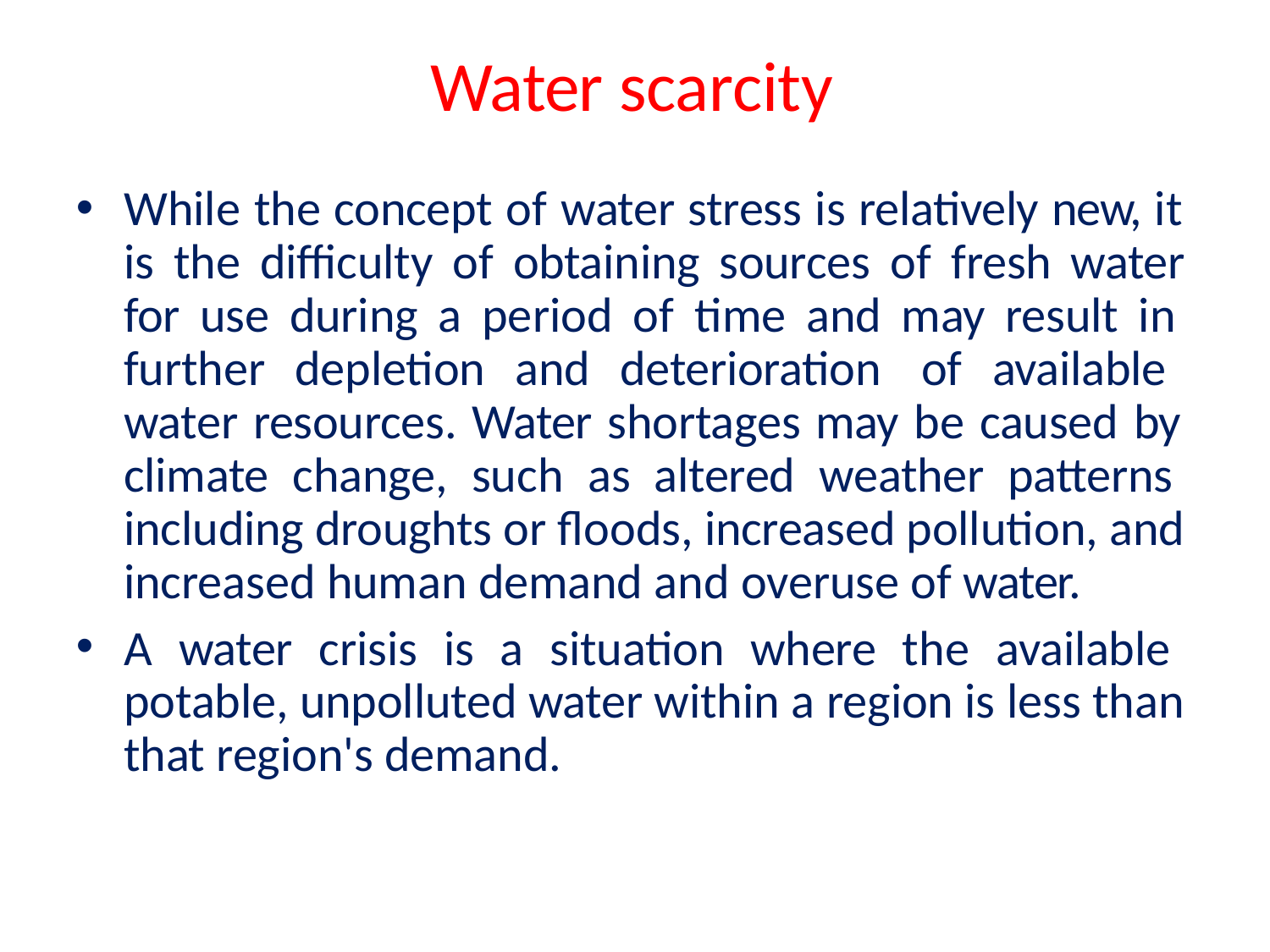

# Water scarcity
While the concept of water stress is relatively new, it  is the difficulty of obtaining sources of fresh water  for use during a period of time and may result in  further depletion and deterioration of available  water resources. Water shortages may be caused by  climate change, such as altered weather patterns  including droughts or floods, increased pollution, and  increased human demand and overuse of water.
A water crisis is a situation where the available  potable, unpolluted water within a region is less than  that region's demand.